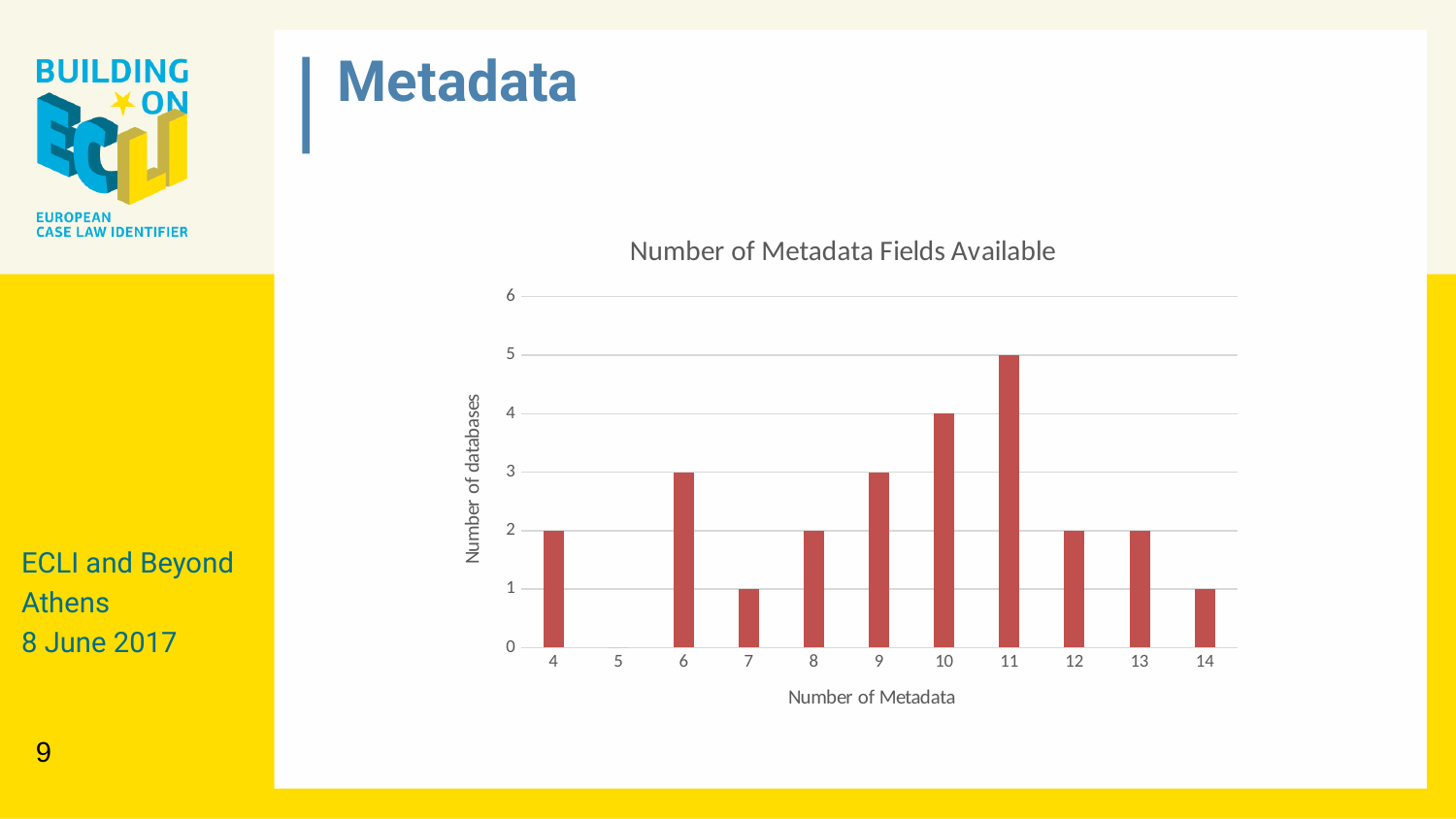

Metadata

### Chart: Number of Metadata Fields Available

| Category |  |
|---|---|
| 4 | 2.0 |
| 5 | 0.0 |
| 6 | 3.0 |
| 7 | 1.0 |
| 8 | 2.0 |
| 9 | 3.0 |
| 10 | 4.0 |
| 11 | 5.0 |
| 12 | 2.0 |
| 13 | 2.0 |
| 14 | 1.0 |
ECLI and Beyond
Athens
8 June 2017
9